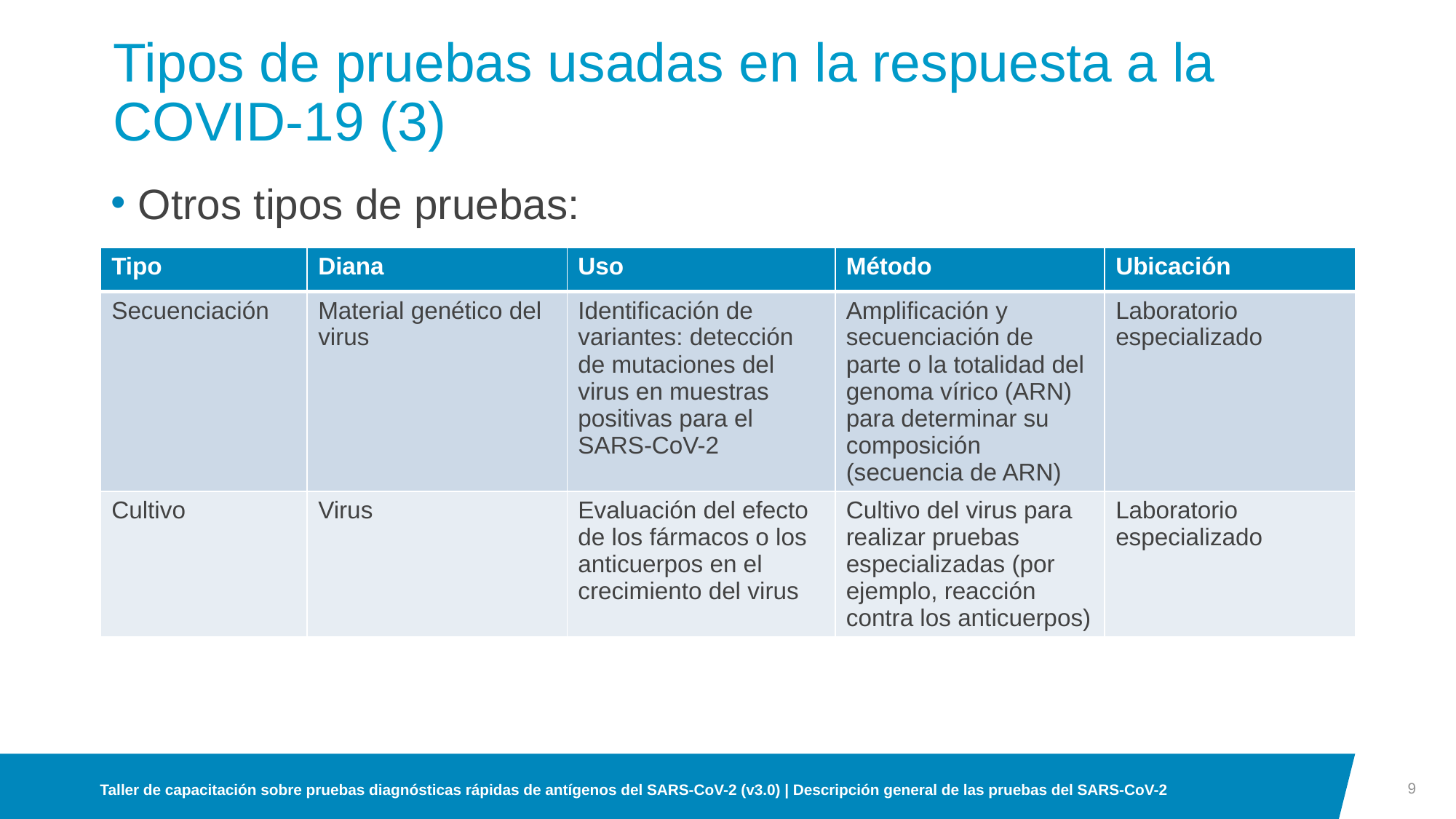

# Tipos de pruebas usadas en la respuesta a la COVID-19 (3)
Otros tipos de pruebas:

| Tipo | Diana | Uso | Método | Ubicación |
| --- | --- | --- | --- | --- |
| Secuenciación | Material genético del virus | Identificación de variantes: detección de mutaciones del virus en muestras positivas para el SARS-CoV-2 | Amplificación y secuenciación de parte o la totalidad del genoma vírico (ARN) para determinar su composición (secuencia de ARN) | Laboratorio especializado |
| Cultivo | Virus | Evaluación del efecto de los fármacos o los anticuerpos en el crecimiento del virus | Cultivo del virus para realizar pruebas especializadas (por ejemplo, reacción contra los anticuerpos) | Laboratorio especializado |
9
Taller de capacitación sobre pruebas diagnósticas rápidas de antígenos del SARS-CoV-2 (v3.0) | Descripción general de las pruebas del SARS-CoV-2